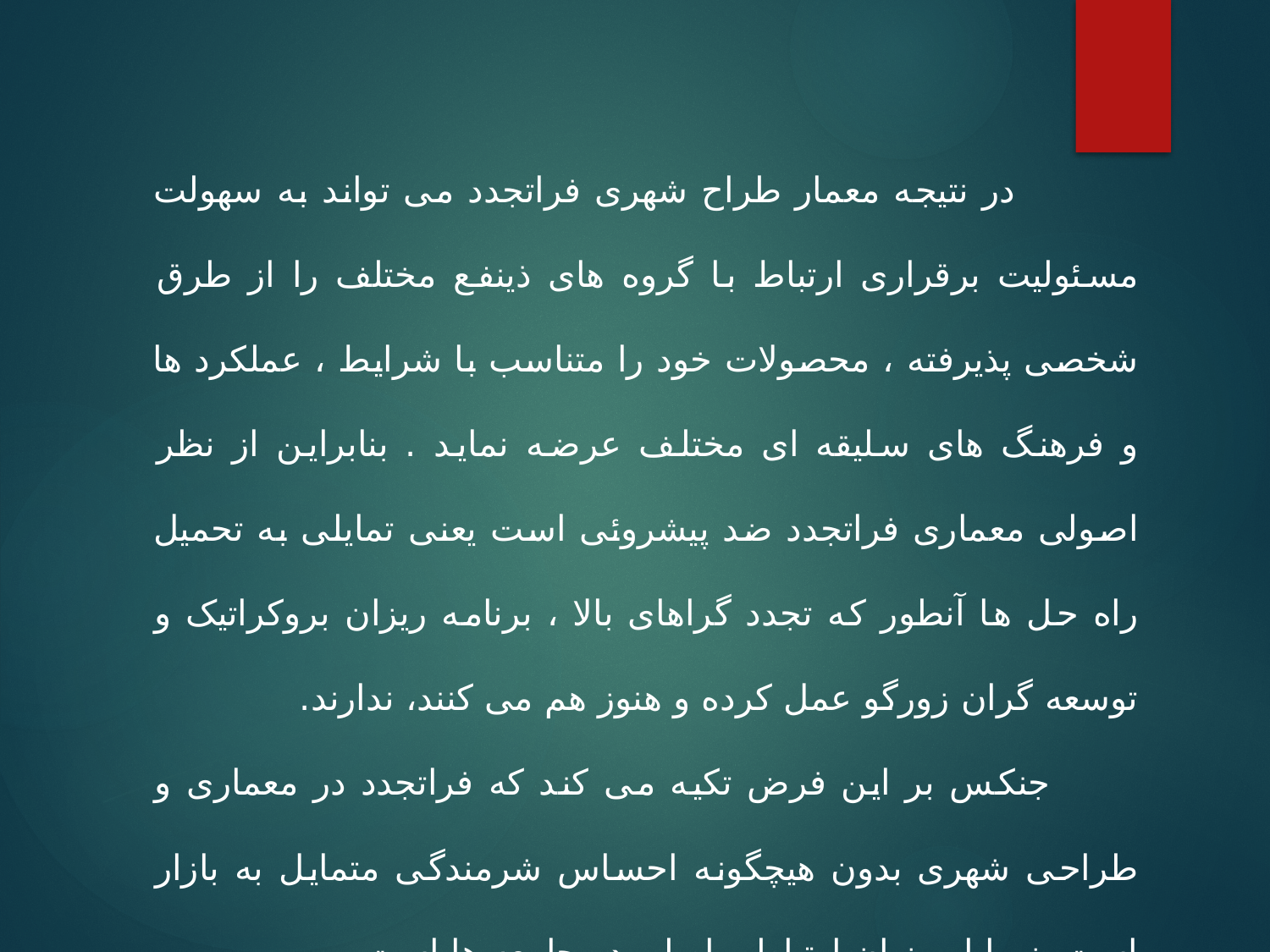

در نتیجه معمار طراح شهری فراتجدد می تواند به سهولت مسئولیت برقراری ارتباط با گروه های ذینفع مختلف را از طرق شخصی پذیرفته ، محصولات خود را متناسب با شرایط ، عملکرد ها و فرهنگ های سلیقه ای مختلف عرضه نماید . بنابراین از نظر اصولی معماری فراتجدد ضد پیشروئی است یعنی تمایلی به تحمیل راه حل ها آنطور که تجدد گراهای بالا ، برنامه ریزان بروکراتیک و توسعه گران زورگو عمل کرده و هنوز هم می کنند، ندارند.
      جنکس بر این فرض تکیه می کند که فراتجدد در معماری و طراحی شهری بدون هیچگونه احساس شرمندگی متمایل به بازار است، زیرا این زبان ارتباطی اصلی در جامعه ها است .